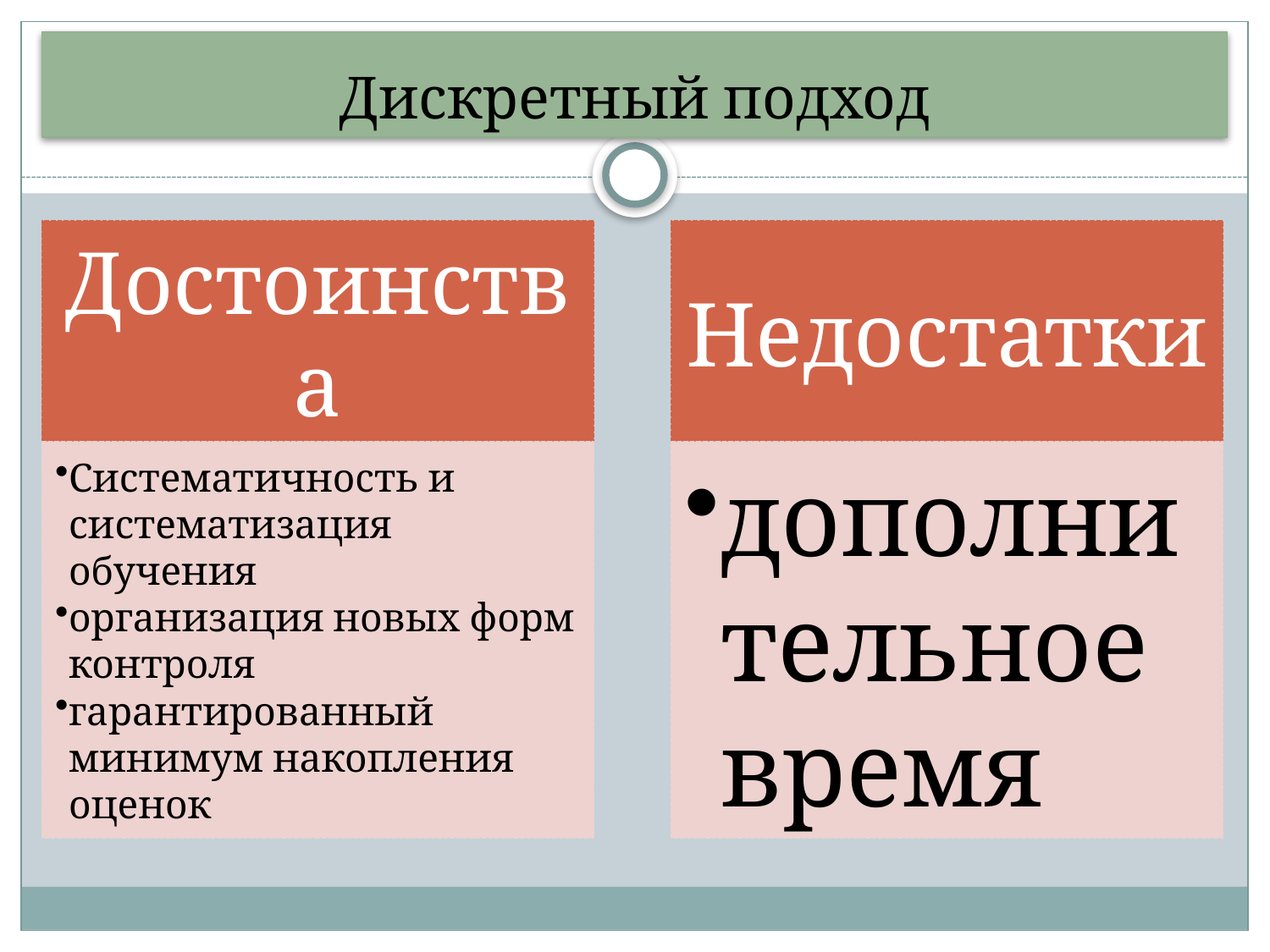

# Дискретный подход
Достоинства
Систематичность и систематизация   обучения
организация новых форм контроля
Недостатки
дополнительное время
гарантированный минимум накопления оценок